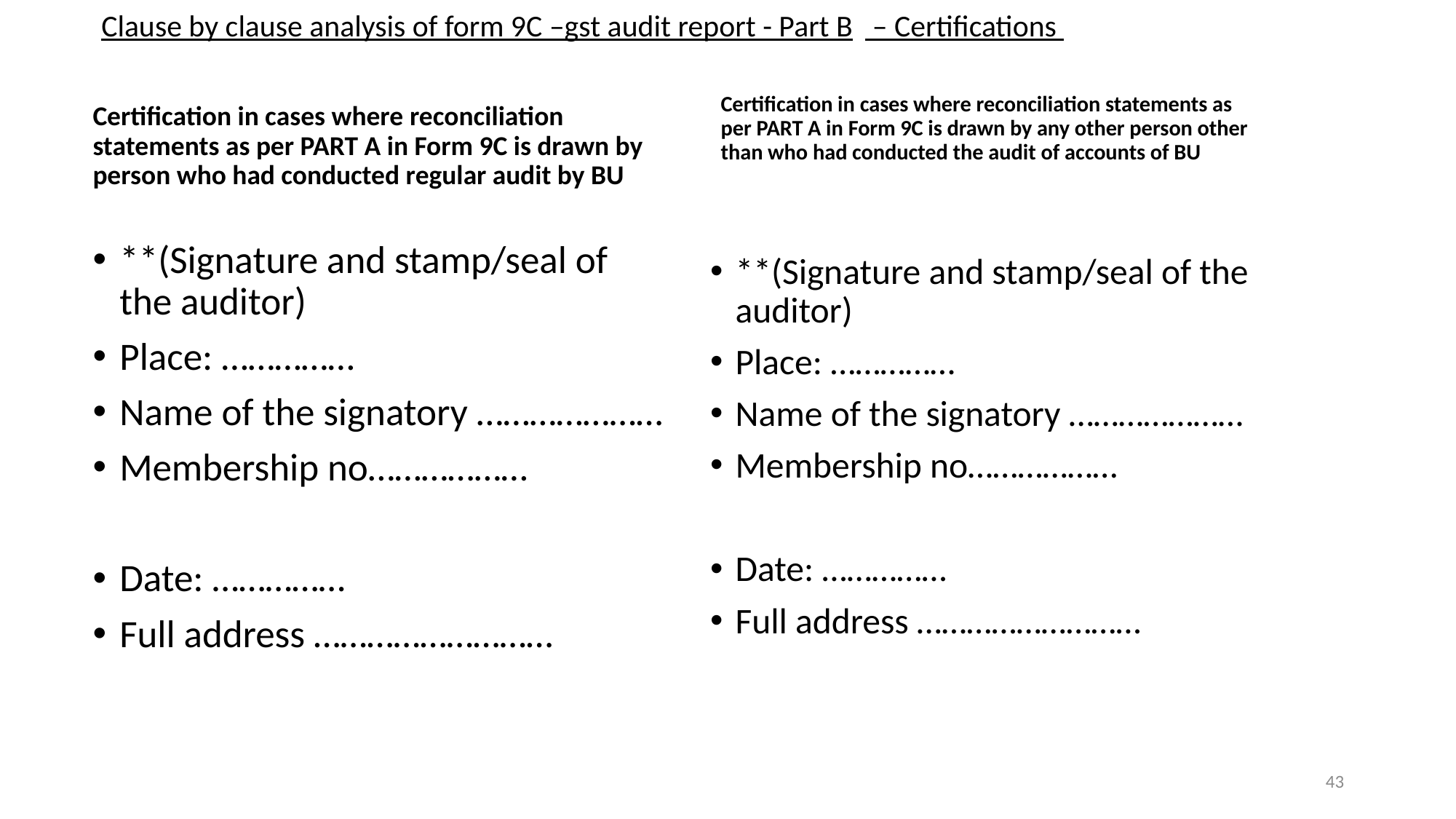

# Clause by clause analysis of form 9C –gst audit report - Part B	 – Certifications

Certification in cases where reconciliation statements as per PART A in Form 9C is drawn by any other person other than who had conducted the audit of accounts of BU

Certification in cases where reconciliation statements as per PART A in Form 9C is drawn by person who had conducted regular audit by BU

**(Signature and stamp/seal of the auditor)
Place: ……………
Name of the signatory …………………
Membership no………………

Date: ……………
Full address ………………………

**(Signature and stamp/seal of the auditor)
Place: ……………
Name of the signatory …………………
Membership no………………

Date: ……………
Full address ………………………

43